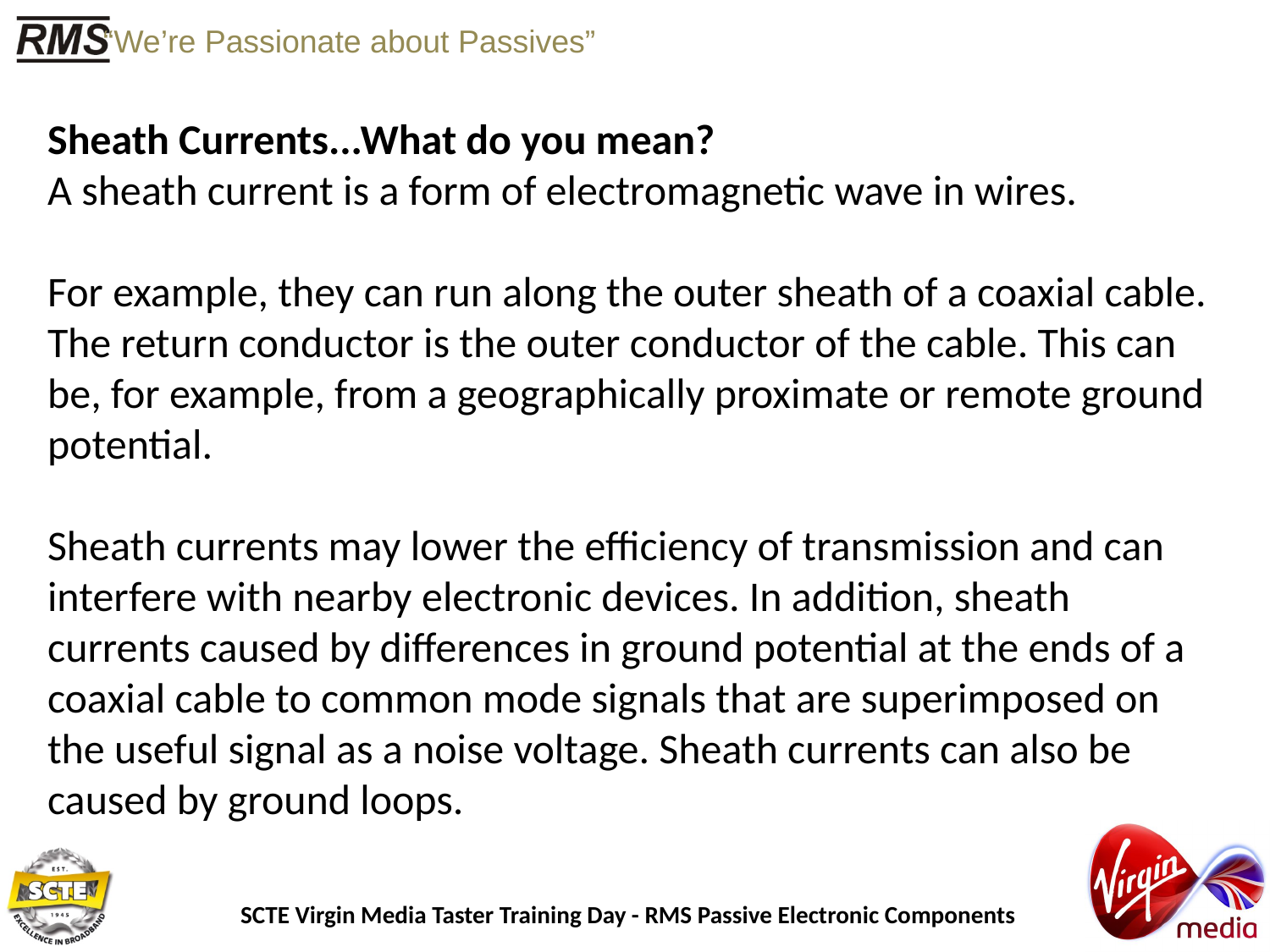

Sheath Currents...What do you mean?
A sheath current is a form of electromagnetic wave in wires.

For example, they can run along the outer sheath of a coaxial cable. The return conductor is the outer conductor of the cable. This can be, for example, from a geographically proximate or remote ground potential.

Sheath currents may lower the efficiency of transmission and can interfere with nearby electronic devices. In addition, sheath currents caused by differences in ground potential at the ends of a coaxial cable to common mode signals that are superimposed on the useful signal as a noise voltage. Sheath currents can also be caused by ground loops.